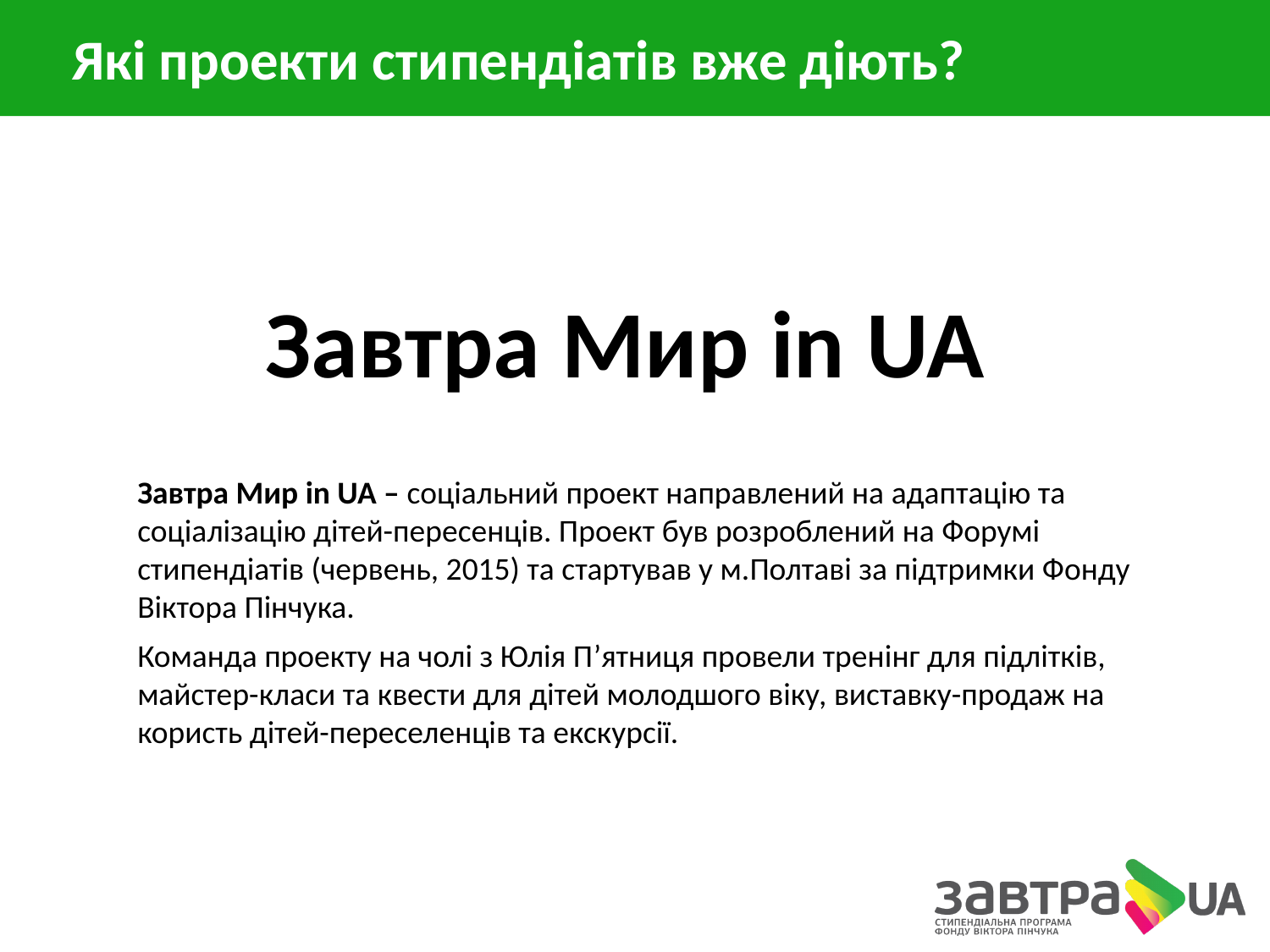

Які проекти стипендіатів вже діють?
Завтра Мир in UA
Завтра Мир in UA – соціальний проект направлений на адаптацію та соціалізацію дітей-пересенців. Проект був розроблений на Форумі стипендіатів (червень, 2015) та стартував у м.Полтаві за підтримки Фонду Віктора Пінчука.
Команда проекту на чолі з Юлія П’ятниця провели тренінг для підлітків, майстер-класи та квести для дітей молодшого віку, виставку-продаж на користь дітей-переселенців та екскурсії.